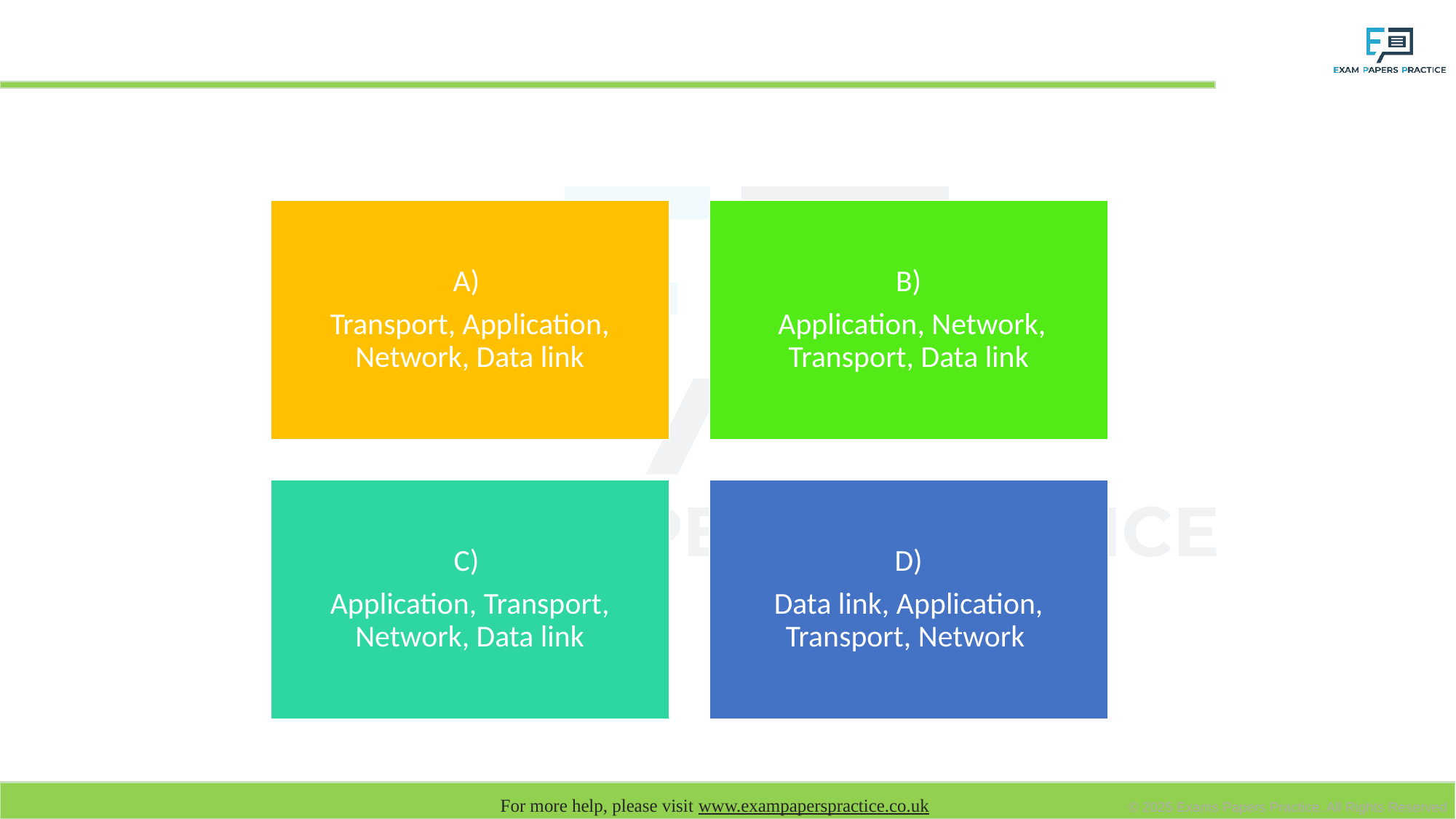

# What is the correct order for the TCP/IP stack?
A)
Transport, Application, Network, Data link
B)
 Application, Network, Transport, Data link
C)
Application, Transport, Network, Data link
D)
Data link, Application, Transport, Network